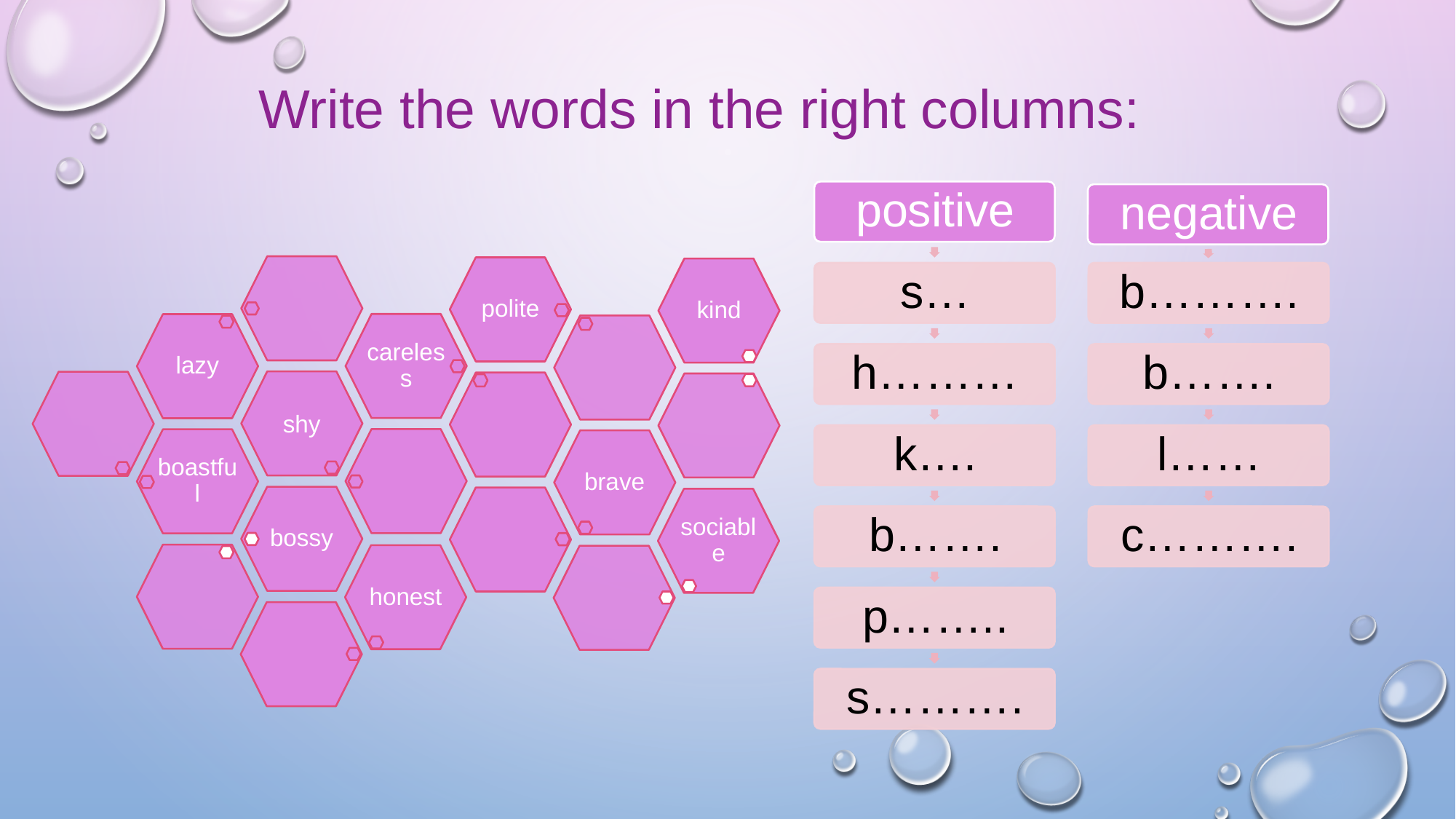

# Write the words in the right columns:
boastful
shy
lazy
careless
polite
brave
bossy
sociable
kind
honest
positive
s…
h………
k….
b…….
p……..
s……….
negative
b……….
b…….
l……
c……….